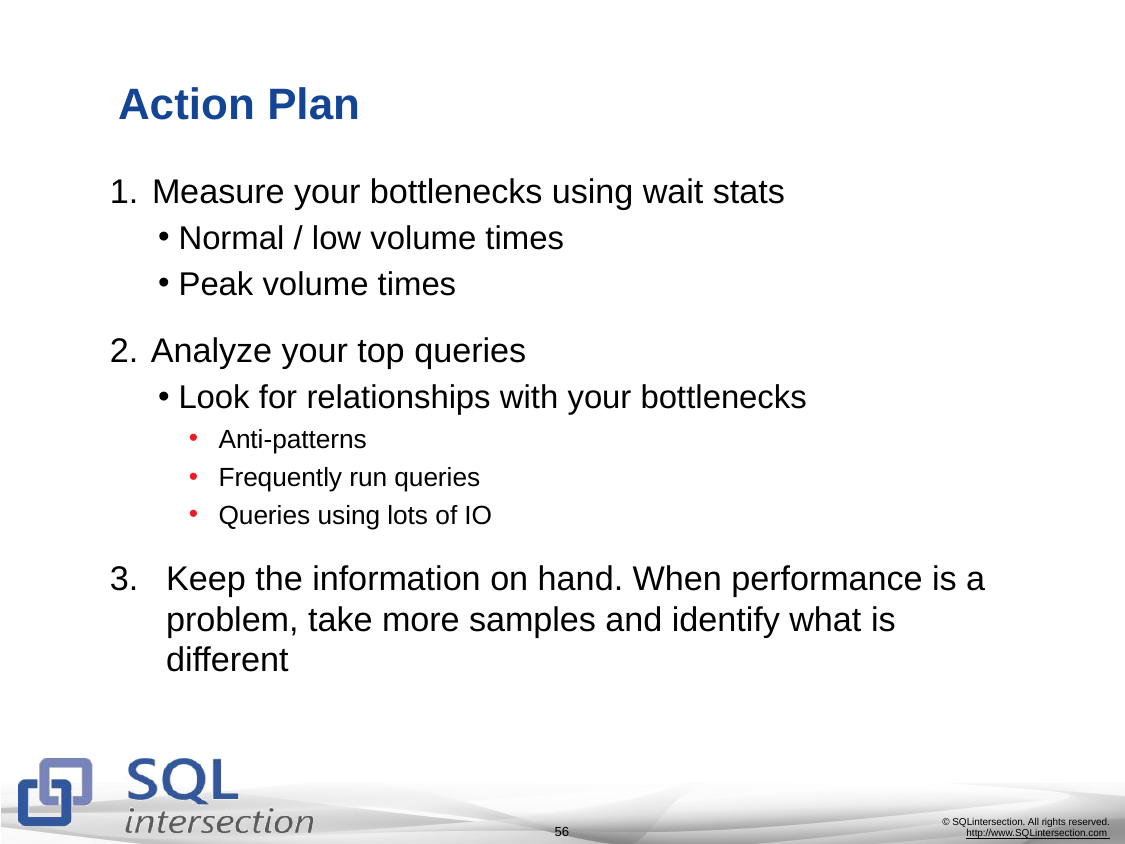

# Action Plan
Measure your bottlenecks using wait stats
Normal / low volume times
Peak volume times
Analyze your top queries
Look for relationships with your bottlenecks
Anti-patterns
Frequently run queries
Queries using lots of IO
Keep the information on hand. When performance is a problem, take more samples and identify what is different